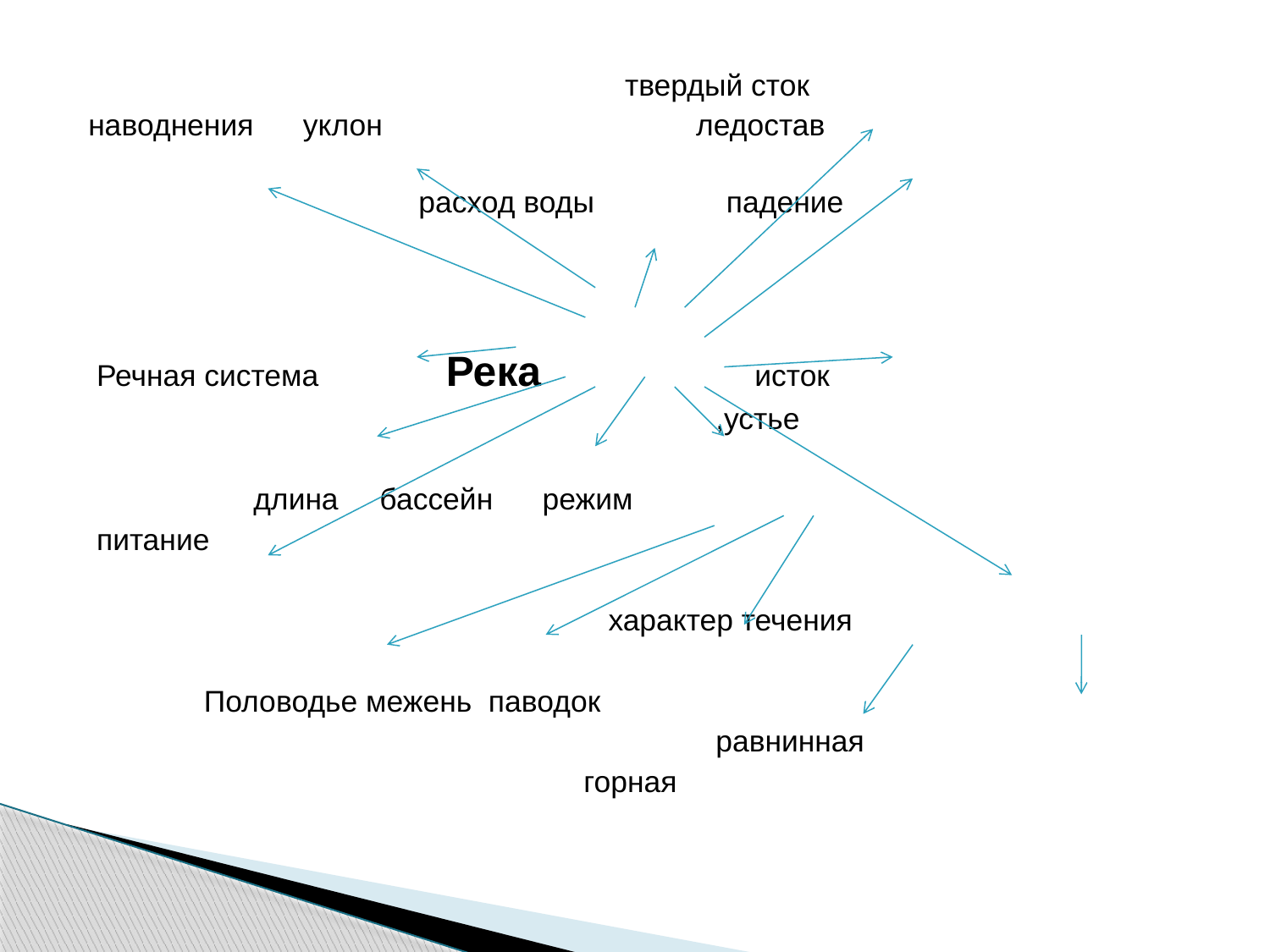

#
                                                                 твердый сток
наводнения      уклон                                      ледостав
                                        расход воды                падение

 Речная система               Река                  исток
                                                                            ,устье

                    длина     бассейн      режим
 питание

                                                               характер течения

              Половодье межень  паводок
                                                                            равнинная
                                                            горная